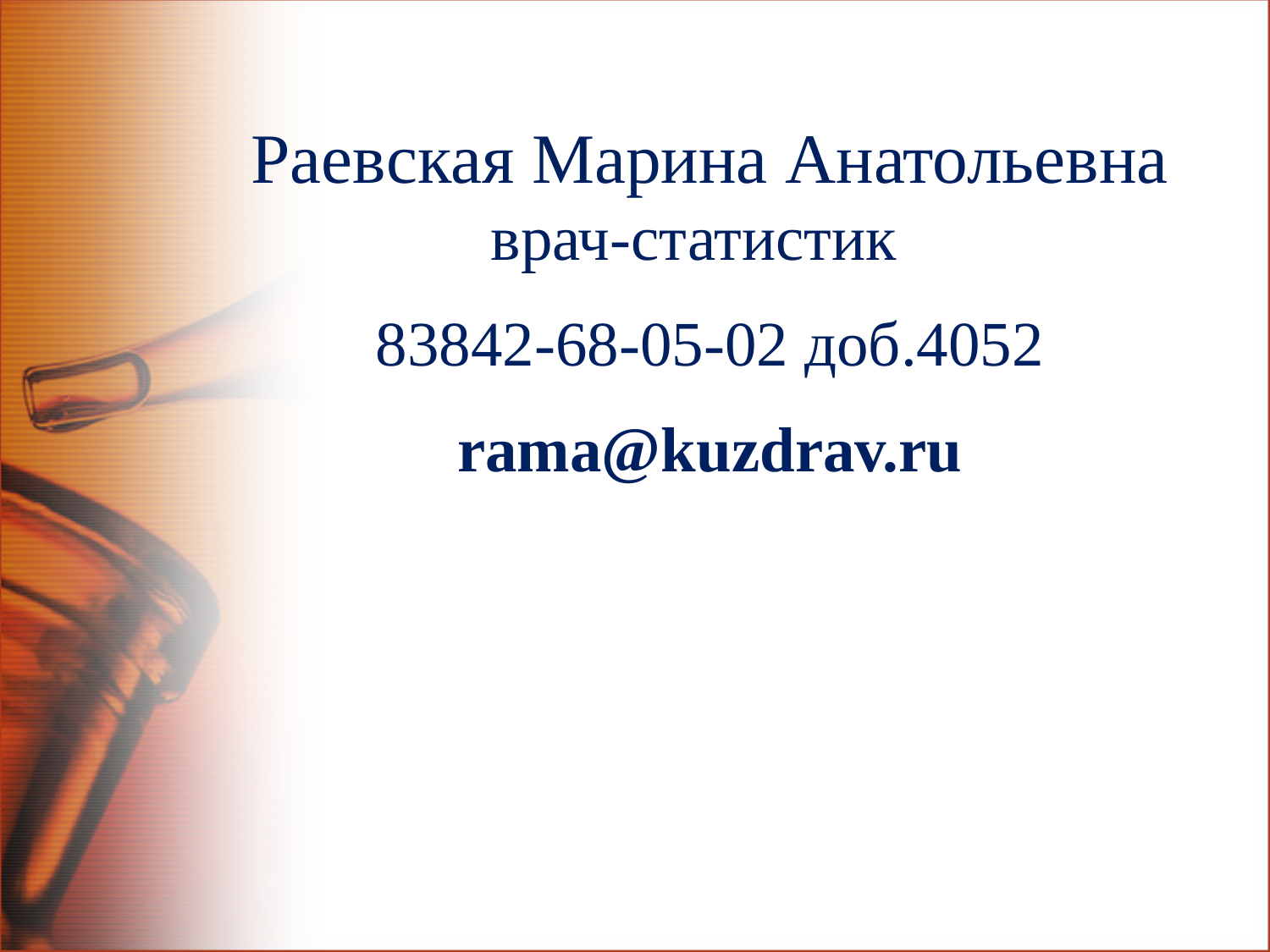

Раевcкая Марина Анатольевна
врач-статистик
83842-68-05-02 доб.4052
rama@kuzdrav.ru